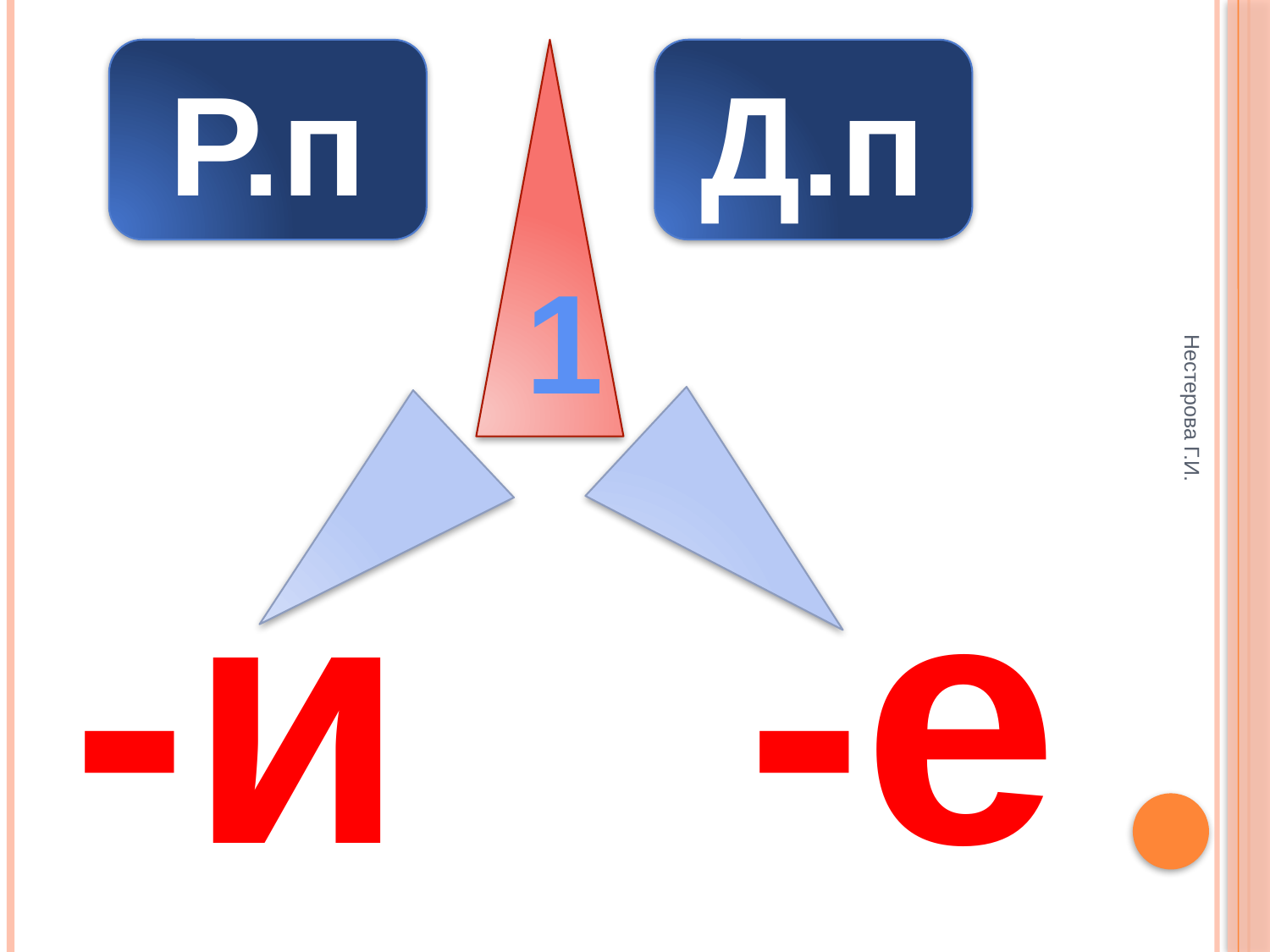

Р.п
1
Д.п

-и
-е
Нестерова Г.И.